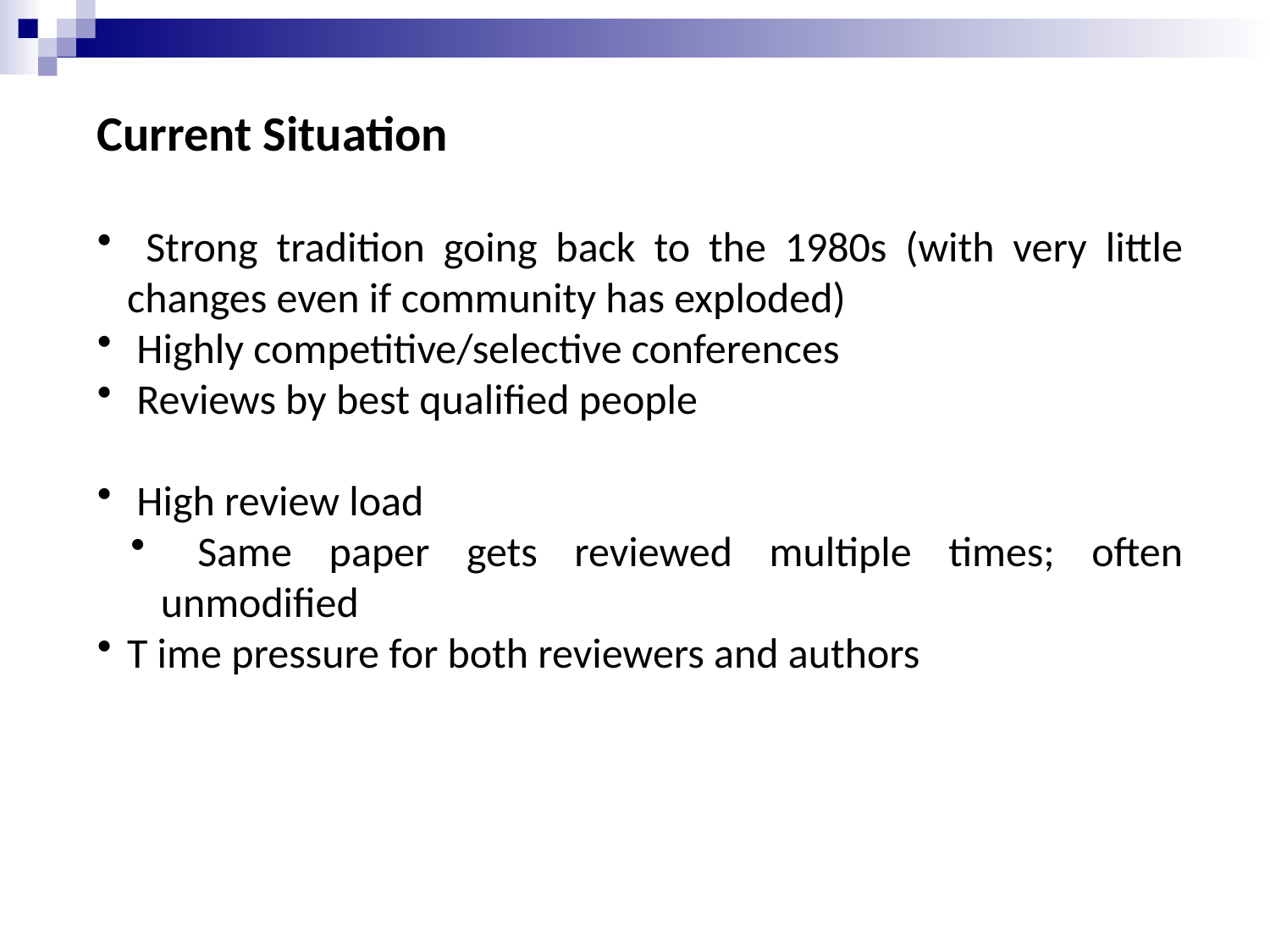

Current Situation

 Strong tradition going back to the 1980s (with very little changes even if community has exploded)
 Highly competitive/selective conferences
 Reviews by best qualified people

 High review load
 Same paper gets reviewed multiple times; often unmodified
T ime pressure for both reviewers and authors